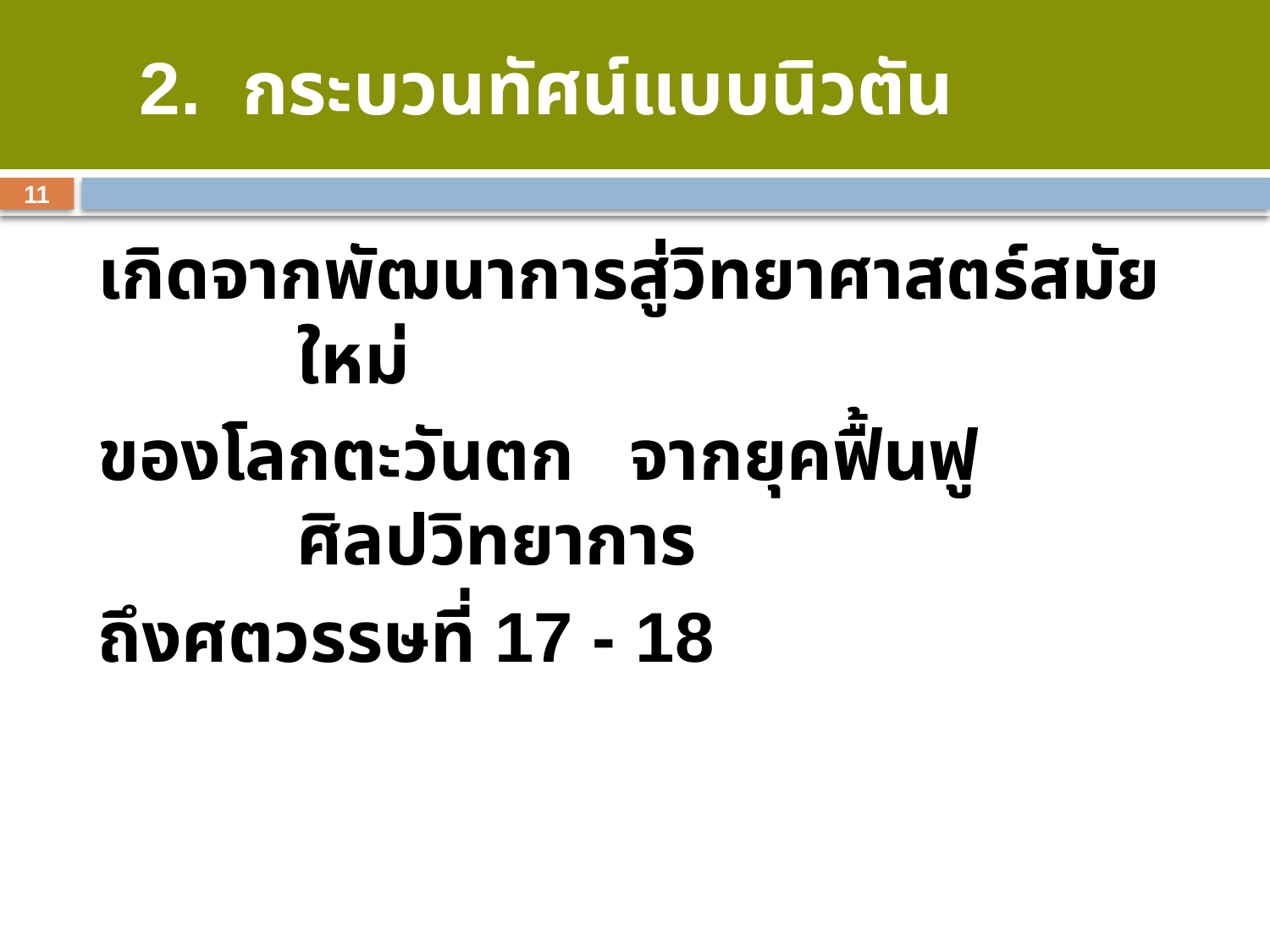

# 2.  กระบวนทัศน์แบบนิวตัน
11
เกิดจากพัฒนาการสู่วิทยาศาสตร์สมัยใหม่
ของโลกตะวันตก   จากยุคฟื้นฟูศิลปวิทยาการ
ถึงศตวรรษที่ 17 - 18